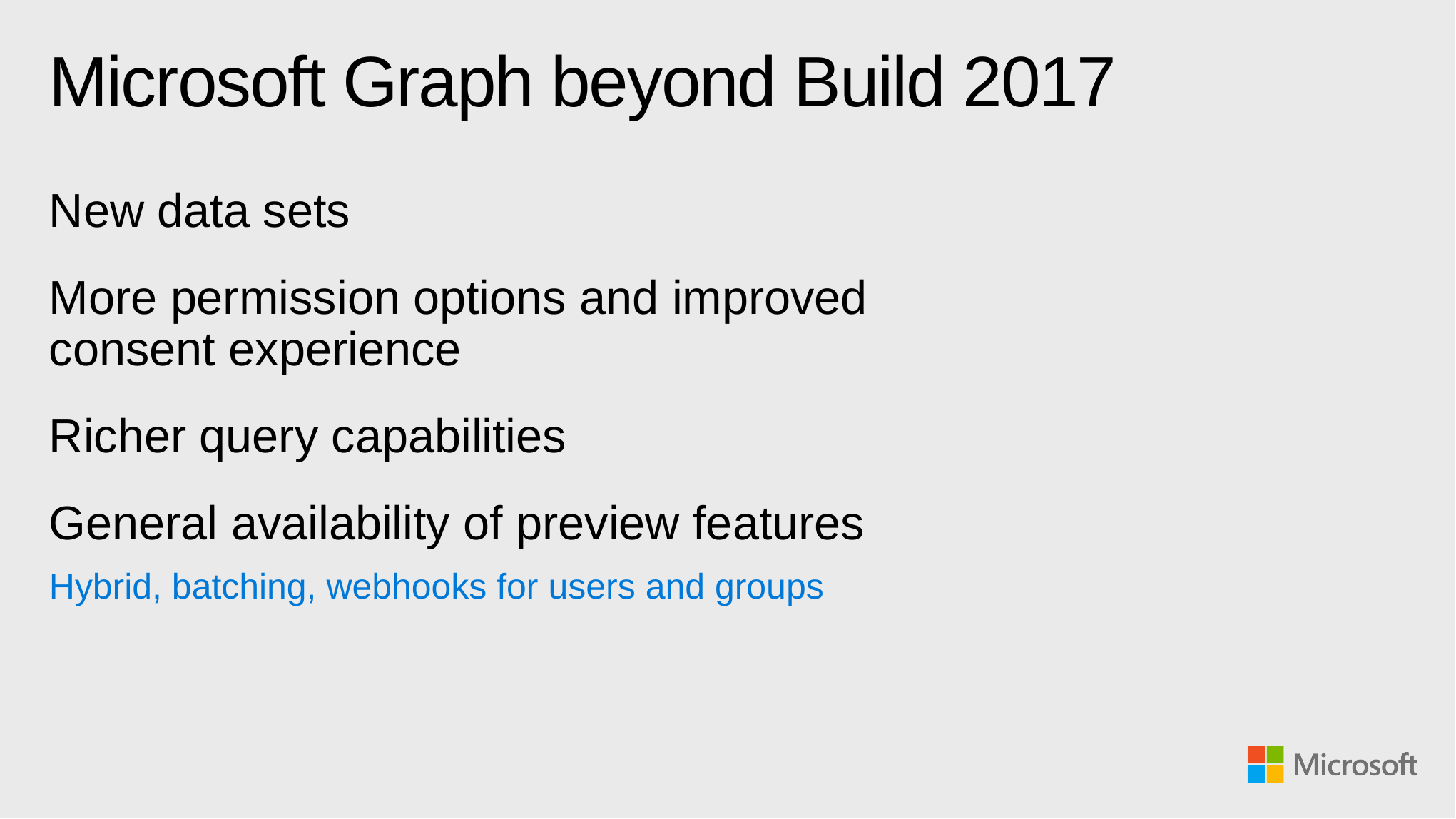

# Microsoft Graph beyond Build 2017
New data sets
More permission options and improved
consent experience
Richer query capabilities
General availability of preview features
Hybrid, batching, webhooks for users and groups